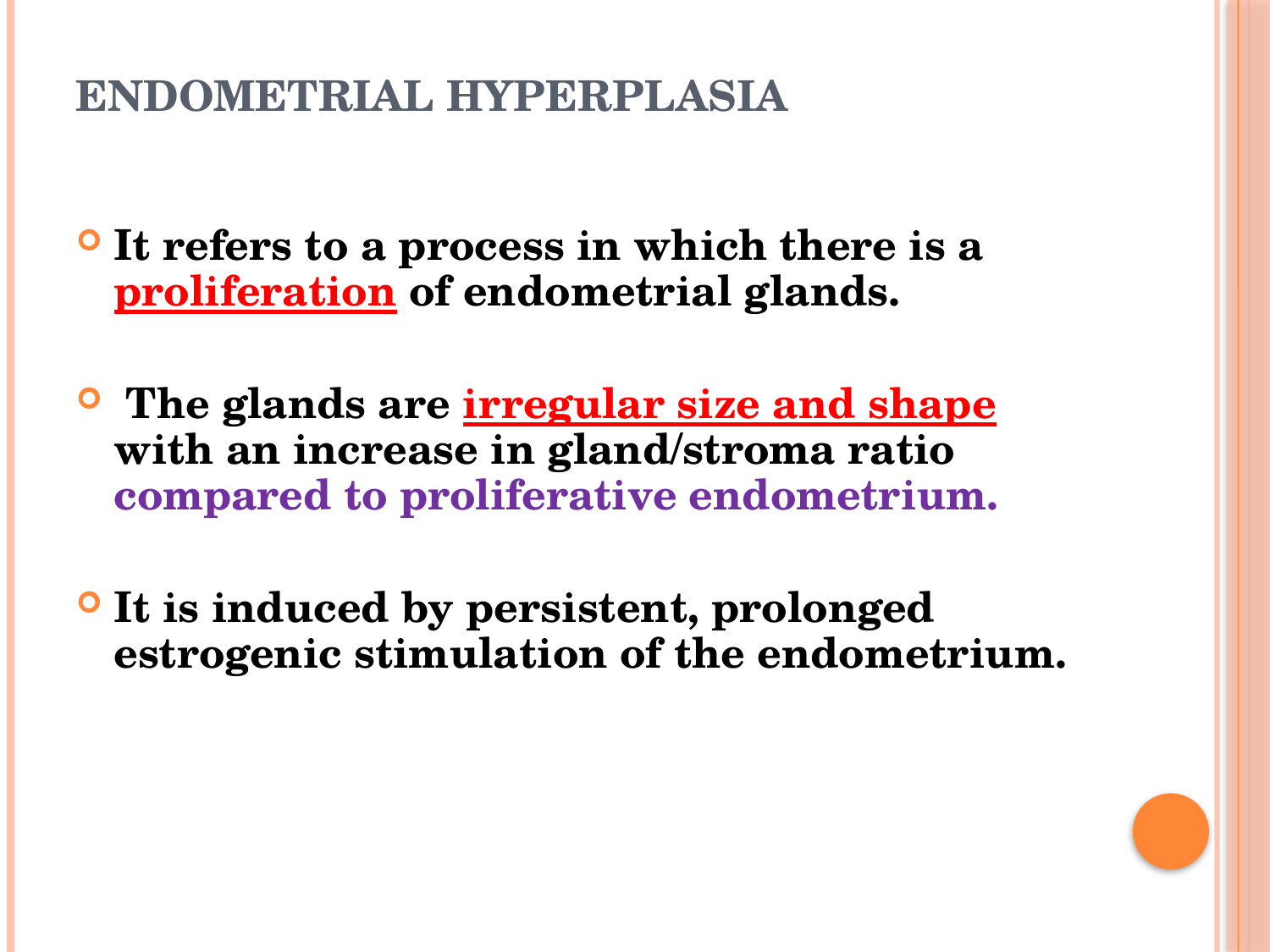

# Endometrial Hyperplasia

It refers to a process in which there is a proliferation of endometrial glands.

 The glands are irregular size and shape with an increase in gland/stroma ratio compared to proliferative endometrium.

It is induced by persistent, prolonged estrogenic stimulation of the endometrium.